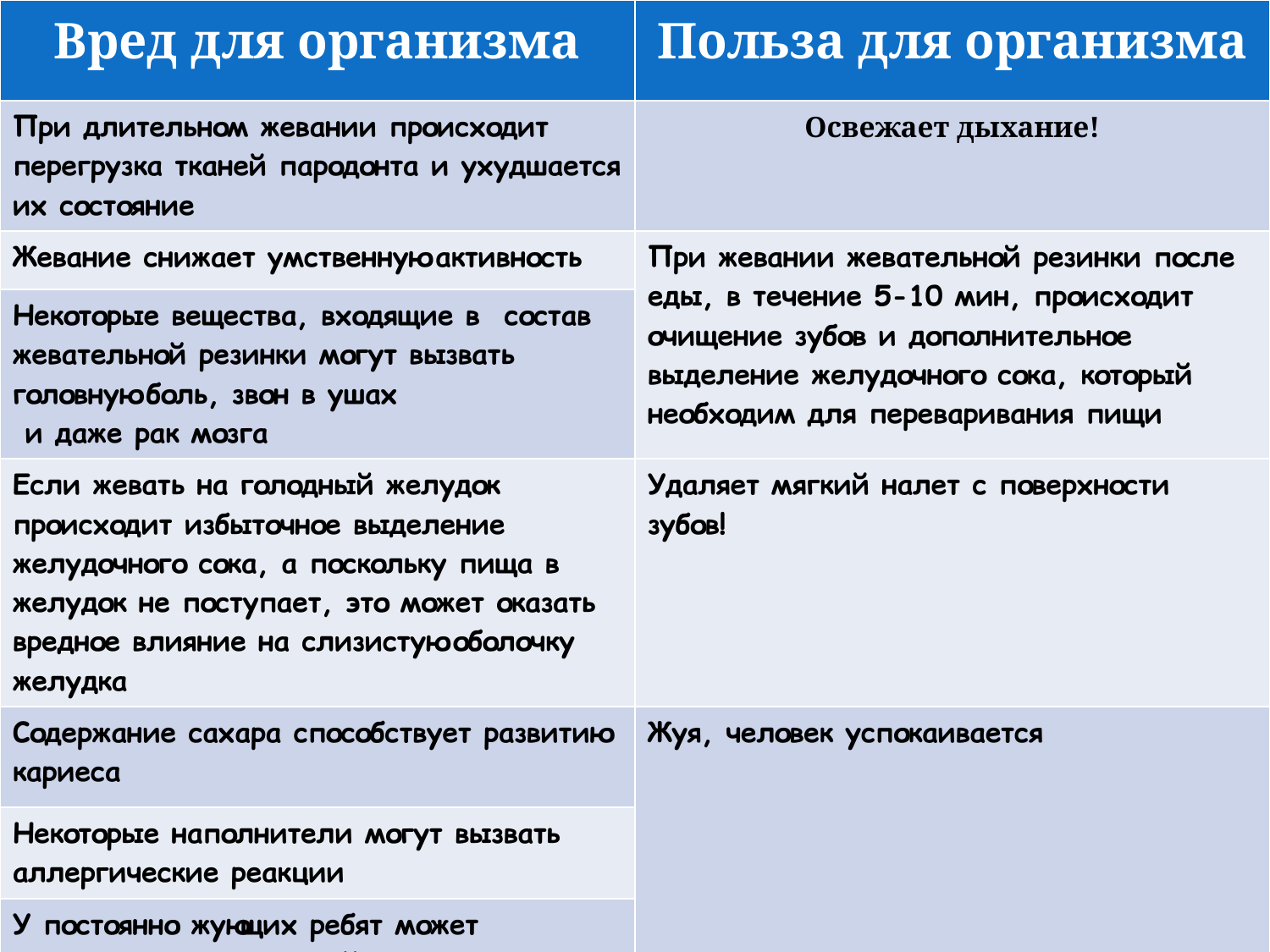

| Вред для организма | Польза для организма |
| --- | --- |
| При длительном жевании происходит перегрузка тканей пародонта и ухудшается их состояние | Освежает дыхание! |
| Жевание снижает умственную активность | При жевании жевательной резинки после еды, в течение 5-10 мин, происходит очищение зубов и дополнительное выделение желудочного сока, который необходим для переваривания пищи |
| Некоторые вещества, входящие в состав жевательной резинки могут вызвать головную боль, звон в ушах и даже рак мозга |  |
| Если жевать на голодный желудок происходит избыточное выделение желудочного сока, а поскольку пища в желудок не поступает, это может оказать вредное влияние на слизистую оболочку желудка | Удаляет мягкий налет с поверхности зубов! |
| Содержание сахара способствует развитию кариеса | Жуя, человек успокаивается |
| Некоторые наполнители могут вызвать аллергические реакции |  |
| У постоянно жующих ребят может появиться неправильный прикус |  |